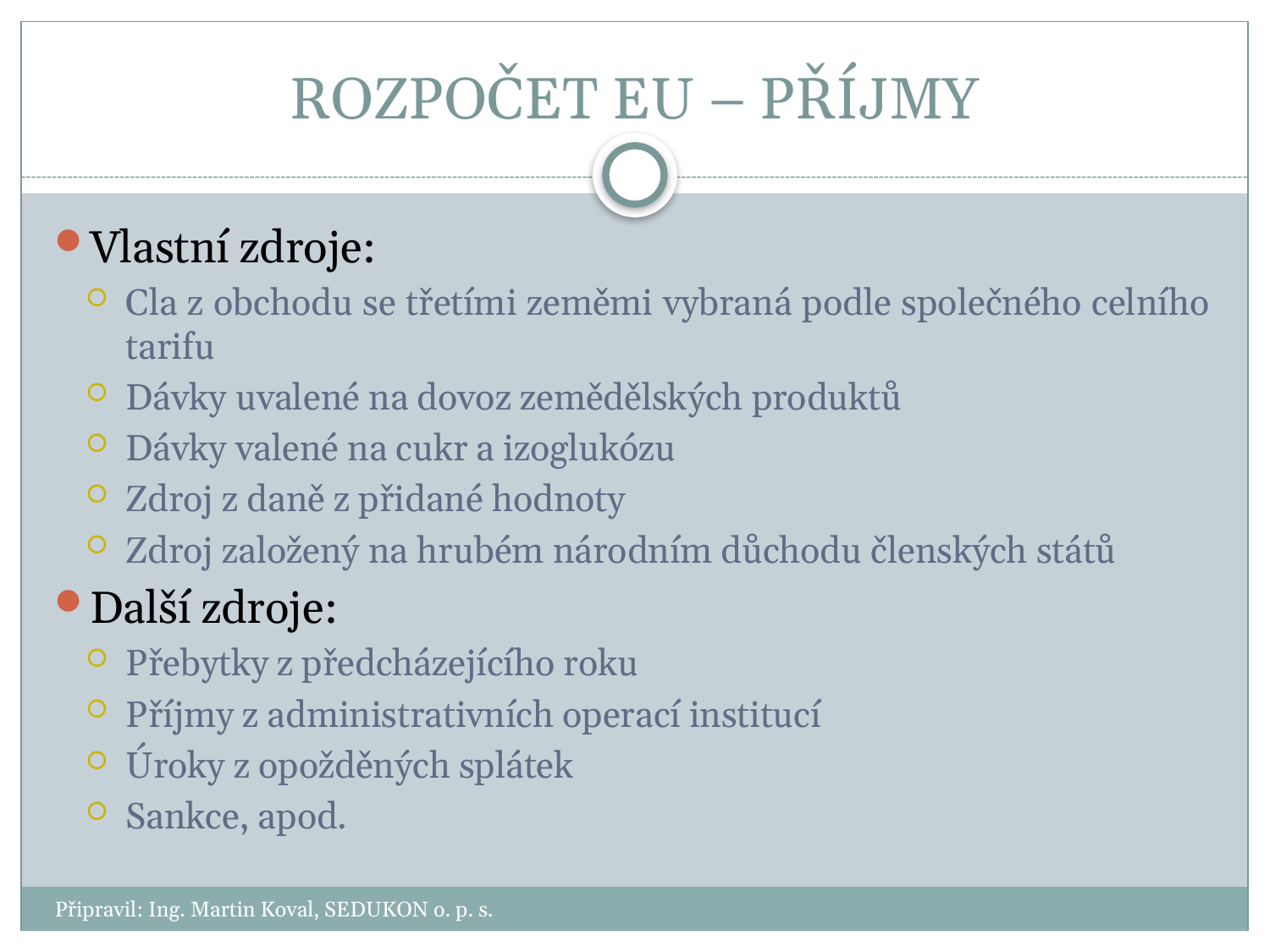

# ROZPOČET EU – PŘÍJMY
Vlastní zdroje:
Cla z obchodu se třetími zeměmi vybraná podle společného celního tarifu
Dávky uvalené na dovoz zemědělských produktů
Dávky valené na cukr a izoglukózu
Zdroj z daně z přidané hodnoty
Zdroj založený na hrubém národním důchodu členských států
Další zdroje:
Přebytky z předcházejícího roku
Příjmy z administrativních operací institucí
Úroky z opožděných splátek
Sankce, apod.
Připravil: Ing. Martin Koval, SEDUKON o. p. s.